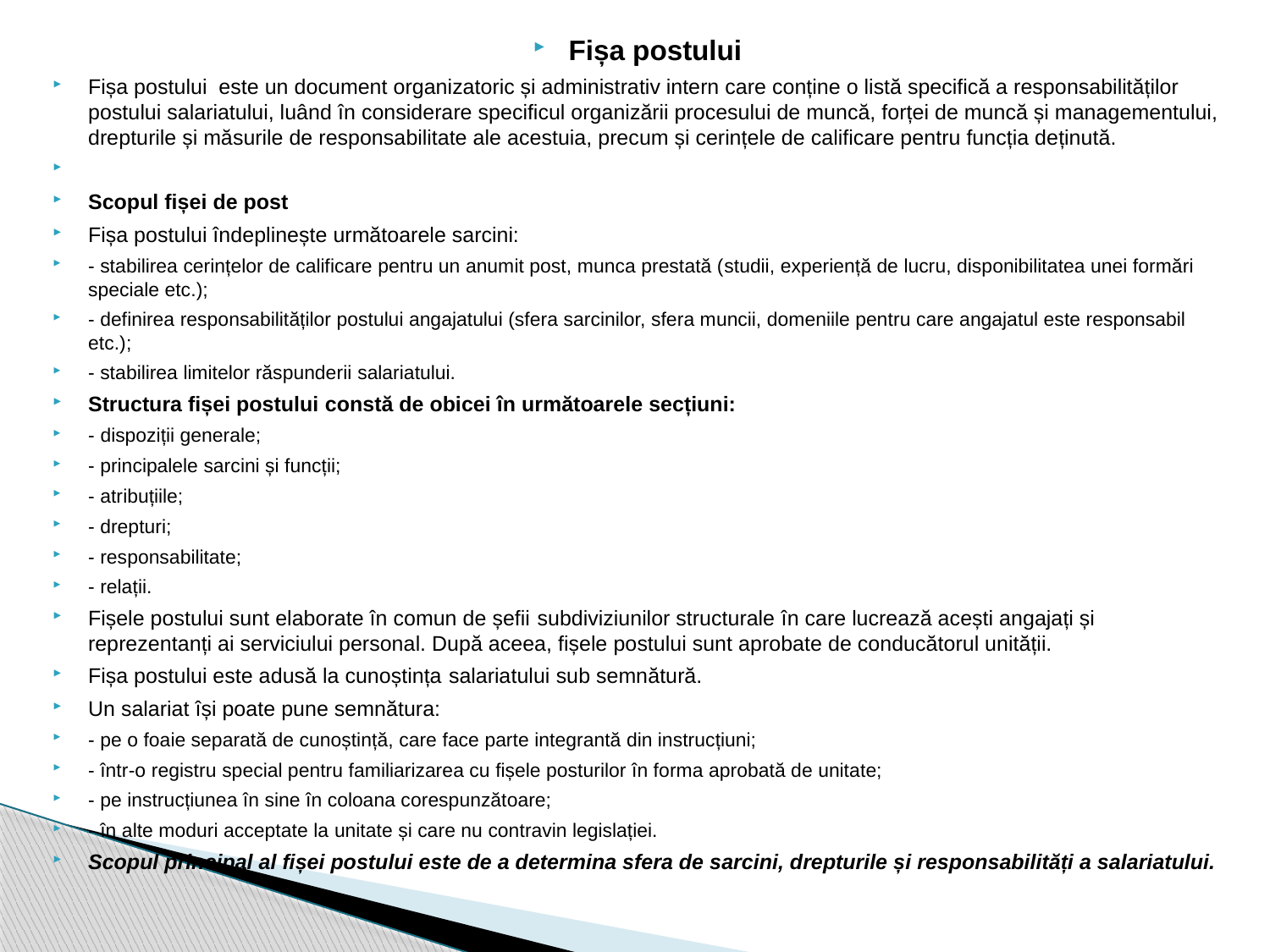

Fișa postului
Fișa postului  este un document organizatoric și administrativ intern care conține o listă specifică a responsabilităților postului salariatului, luând în considerare specificul organizării procesului de muncă, forței de muncă și managementului, drepturile și măsurile de responsabilitate ale acestuia, precum și cerințele de calificare pentru funcția deținută.

Scopul fișei de post
Fișa postului îndeplinește următoarele sarcini:
- stabilirea cerințelor de calificare pentru un anumit post, munca prestată (studii, experiență de lucru, disponibilitatea unei formări speciale etc.);
- definirea responsabilităților postului angajatului (sfera sarcinilor, sfera muncii, domeniile pentru care angajatul este responsabil etc.);
- stabilirea limitelor răspunderii salariatului.
Structura fișei postului constă de obicei în următoarele secțiuni:
- dispoziții generale;
- principalele sarcini și funcții;
- atribuțiile;
- drepturi;
- responsabilitate;
- relații.
Fișele postului sunt elaborate în comun de șefii subdiviziunilor structurale în care lucrează acești angajați și reprezentanți ai serviciului personal. După aceea, fișele postului sunt aprobate de conducătorul unității.
Fișa postului este adusă la cunoștința salariatului sub semnătură.
Un salariat își poate pune semnătura:
- pe o foaie separată de cunoștință, care face parte integrantă din instrucțiuni;
- într-o registru special pentru familiarizarea cu fișele posturilor în forma aprobată de unitate;
- pe instrucțiunea în sine în coloana corespunzătoare;
- în alte moduri acceptate la unitate și care nu contravin legislației.
Scopul principal al fișei postului este de a determina sfera de sarcini, drepturile și responsabilități a salariatului.